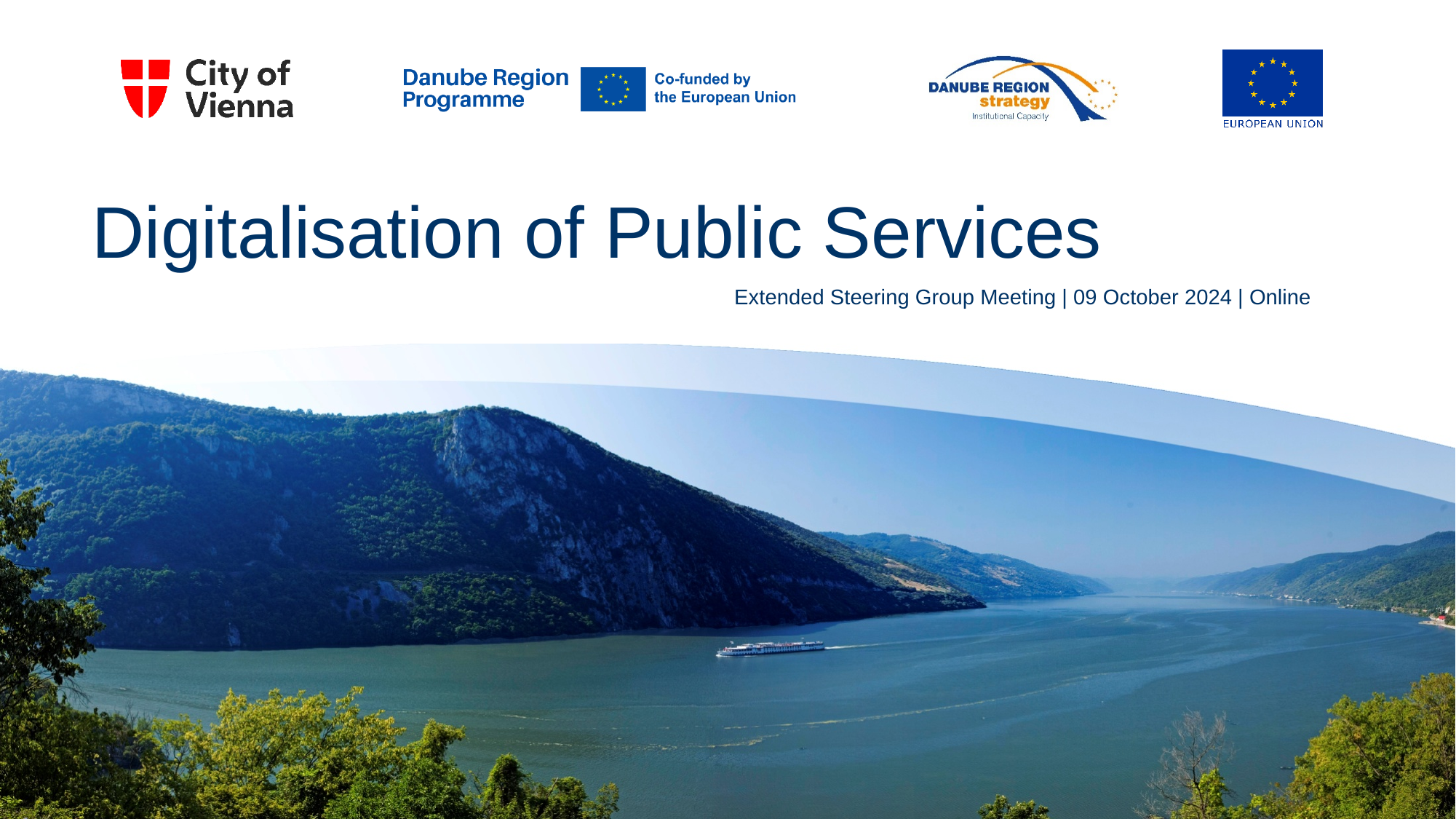

# Digitalisation of Public Services
Extended Steering Group Meeting | 09 October 2024 | Online